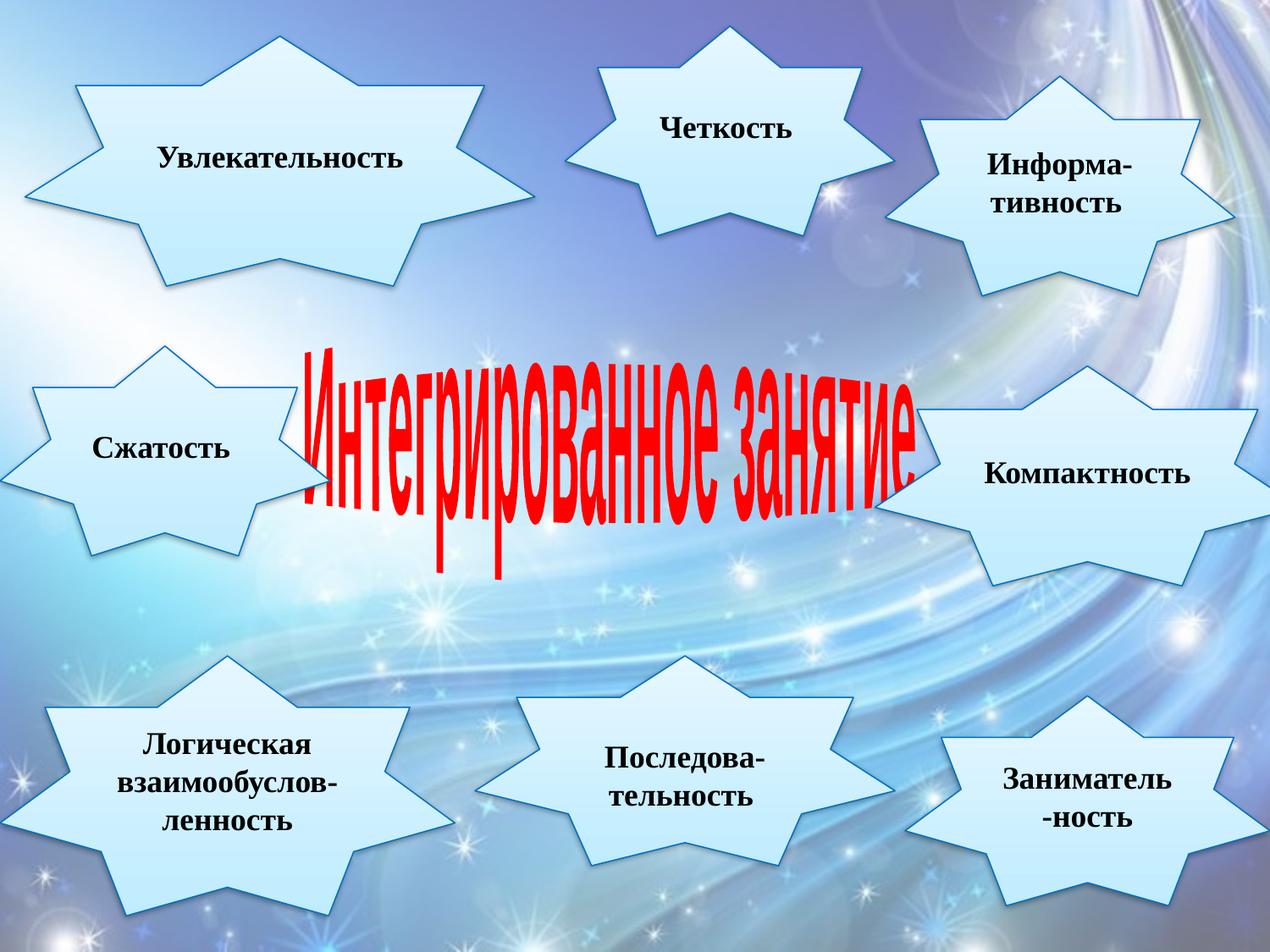

Четкость
Увлекательность
Информа-тивность
Интегрированное занятие
Сжатость
Компактность
Логическая взаимообуслов-ленность

Последова-тельность
Заниматель-ность